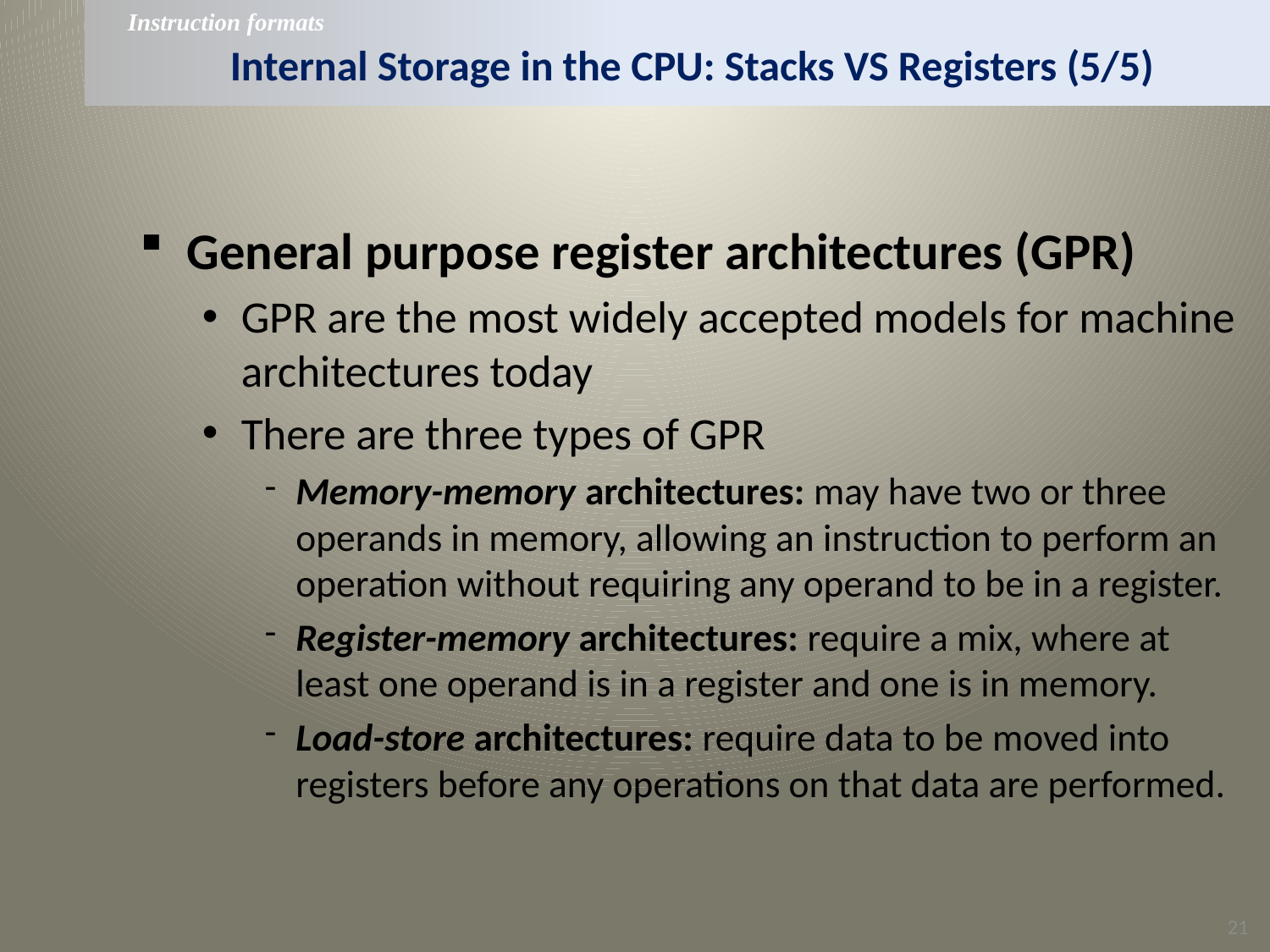

Instruction formats
# Internal Storage in the CPU: Stacks VS Registers (5/5)
General purpose register architectures (GPR)
GPR are the most widely accepted models for machine architectures today
There are three types of GPR
Memory-memory architectures: may have two or three operands in memory, allowing an instruction to perform an operation without requiring any operand to be in a register.
Register-memory architectures: require a mix, where at least one operand is in a register and one is in memory.
Load-store architectures: require data to be moved into registers before any operations on that data are performed.